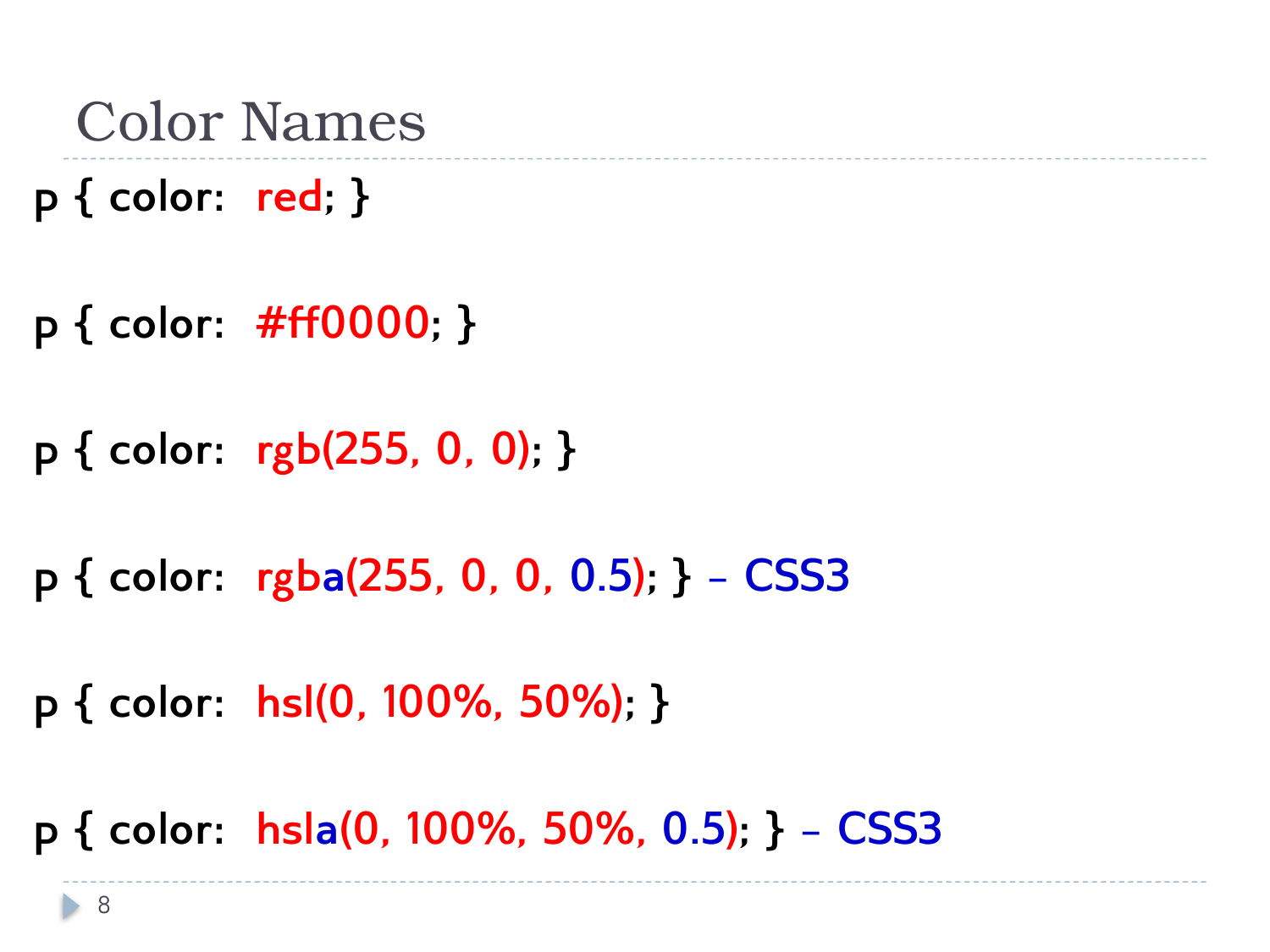

# Color Names
p { color:  red; }

p { color:  #ff0000; }

p { color:  rgb(255, 0, 0); }

p { color:  rgba(255, 0, 0, 0.5); } – CSS3

p { color:  hsl(0, 100%, 50%); }

p { color:  hsla(0, 100%, 50%, 0.5); } – CSS3

8